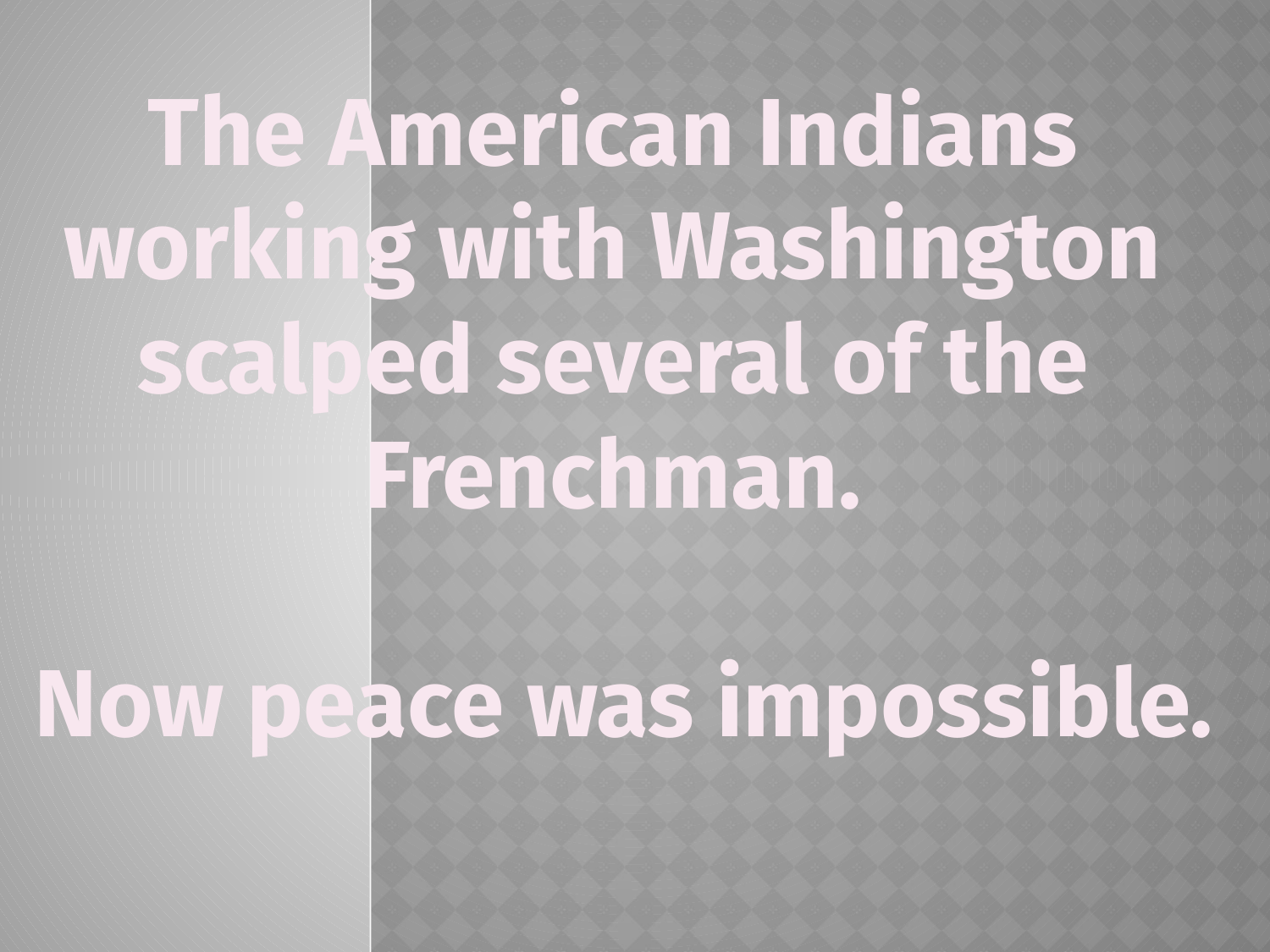

The American Indians
working with Washington
scalped several of the
Frenchman.

Now peace was impossible.